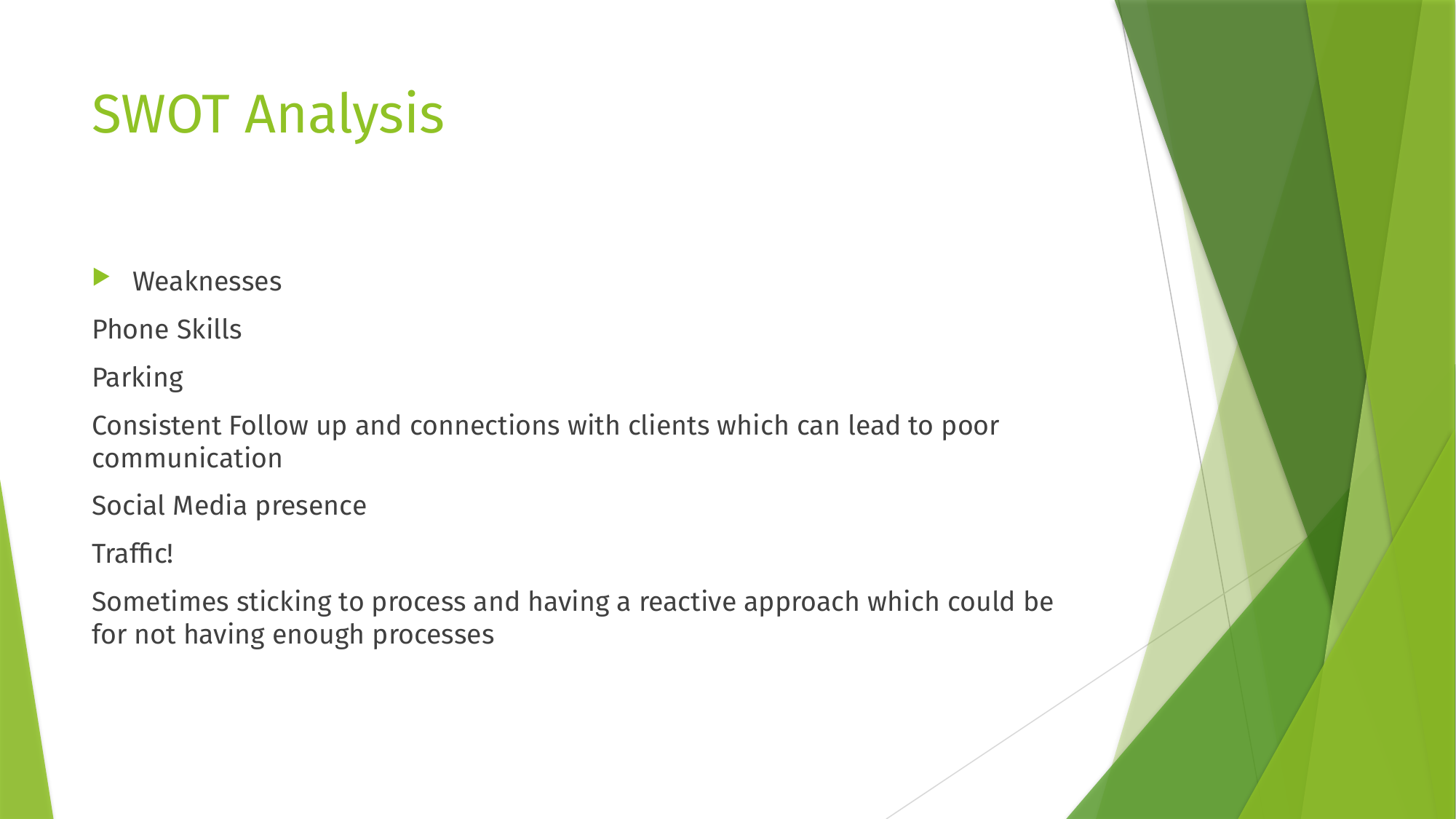

# SWOT Analysis
Weaknesses
Phone Skills
Parking
Consistent Follow up and connections with clients which can lead to poor communication
Social Media presence
Traffic!
Sometimes sticking to process and having a reactive approach which could be for not having enough processes